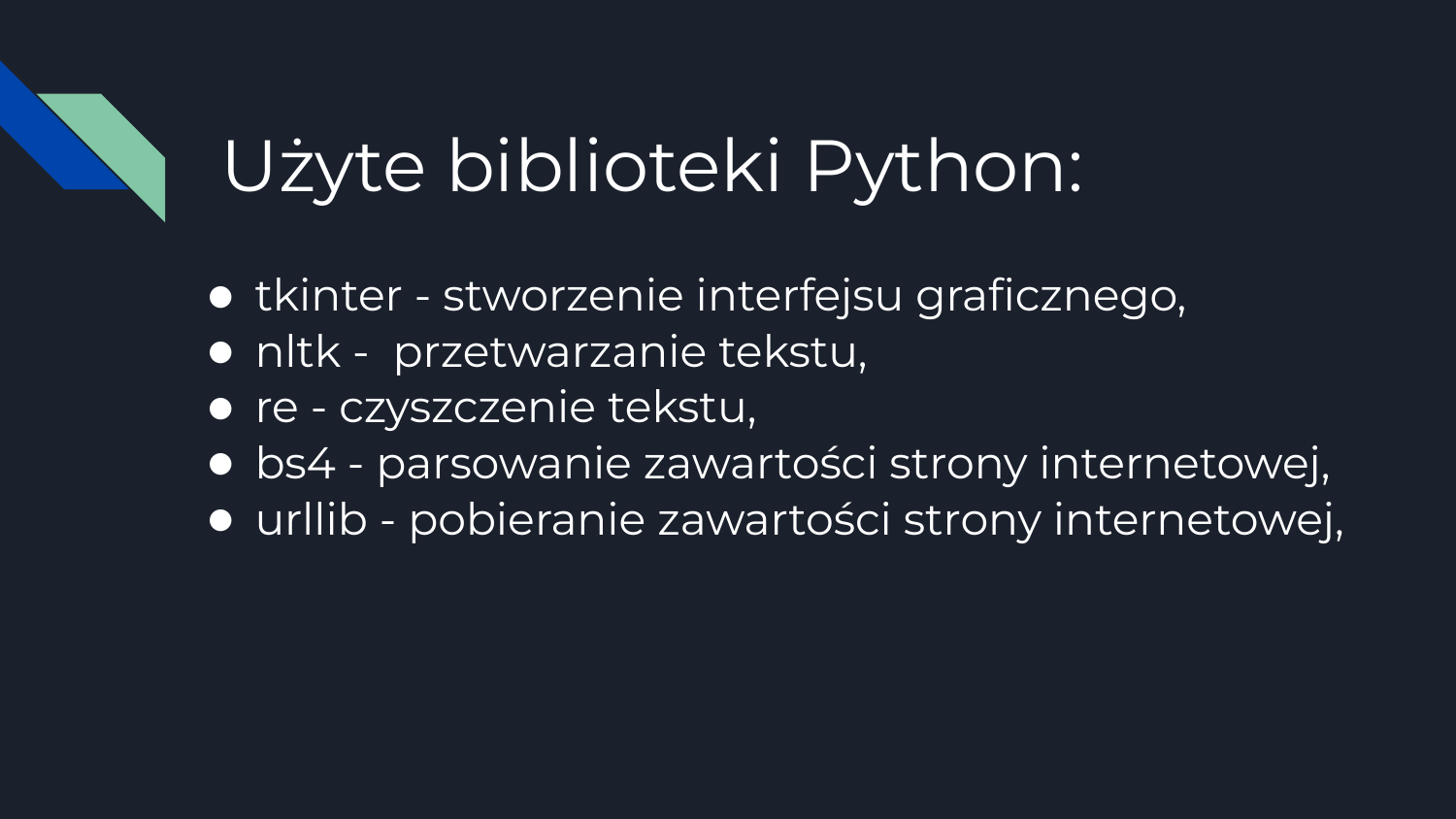

# Użyte biblioteki Python:
tkinter - stworzenie interfejsu graficznego,
nltk -  przetwarzanie tekstu,
re - czyszczenie tekstu,
bs4 - parsowanie zawartości strony internetowej,
urllib - pobieranie zawartości strony internetowej,